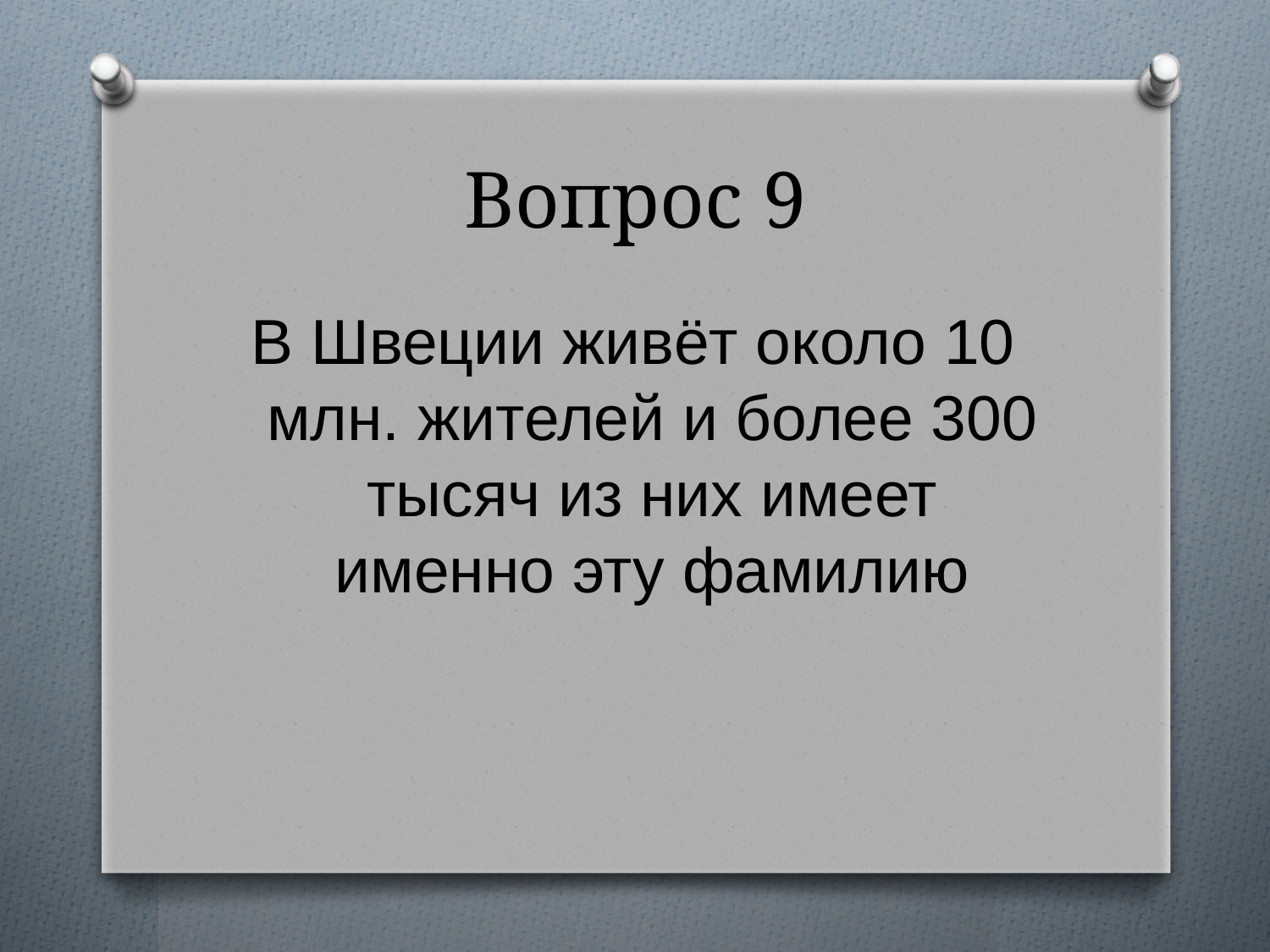

# Вопрос 9
В Швеции живёт около 10 млн. жителей и более 300 тысяч из них имеет именно эту фамилию